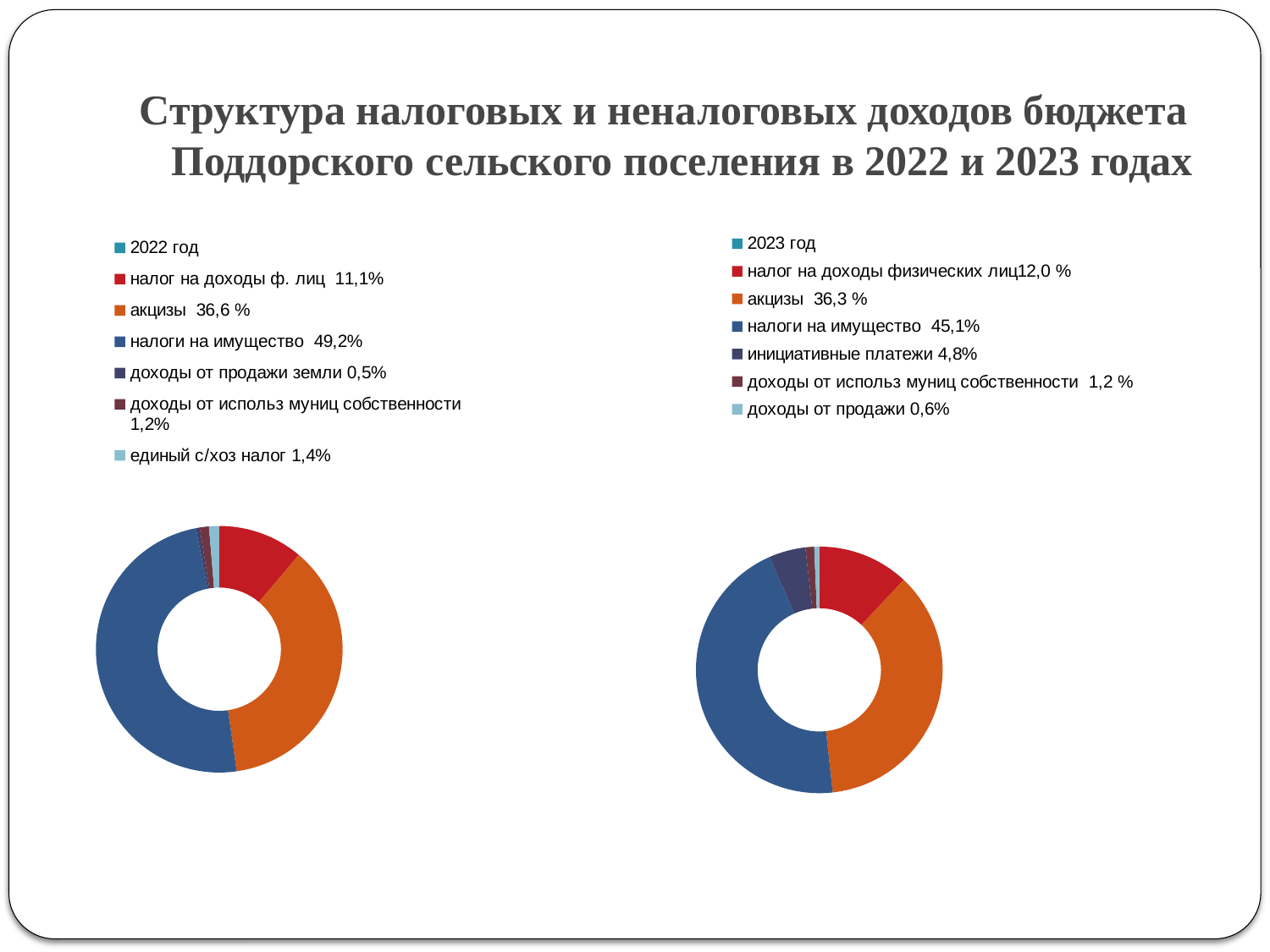

# Структура налоговых и неналоговых доходов бюджета    Поддорского сельского поселения в 2022 и 2023 годах

### Chart

| Category | тыс.рублей |
|---|---|
| 2022 год | None |
| налог на доходы ф. лиц  11,1% | 464.4 |
| акцизы  36,6 % | 1524.6 |
| налоги на имущество  49,2% | 2051.7 |
| доходы от продажи земли 0,5% | 20.5 |
| доходы от использ муниц собственности  1,2% | 50.0 |
| единый с/хоз налог 1,4% | 55.8 |

### Chart

| Category | Столбец2 |
|---|---|
| 2023 год | 0.0 |
| налог на доходы физических лиц12,0 % | 518.8 |
| акцизы  36,3 % | 1570.0 |
| налоги на имущество  45,1% | 1953.0 |
| инициативные платежи 4,8% | 207.8 |
| доходы от использ муниц собственности  1,2 % | 50.0 |
| доходы от продажи 0,6% | 28.4 |